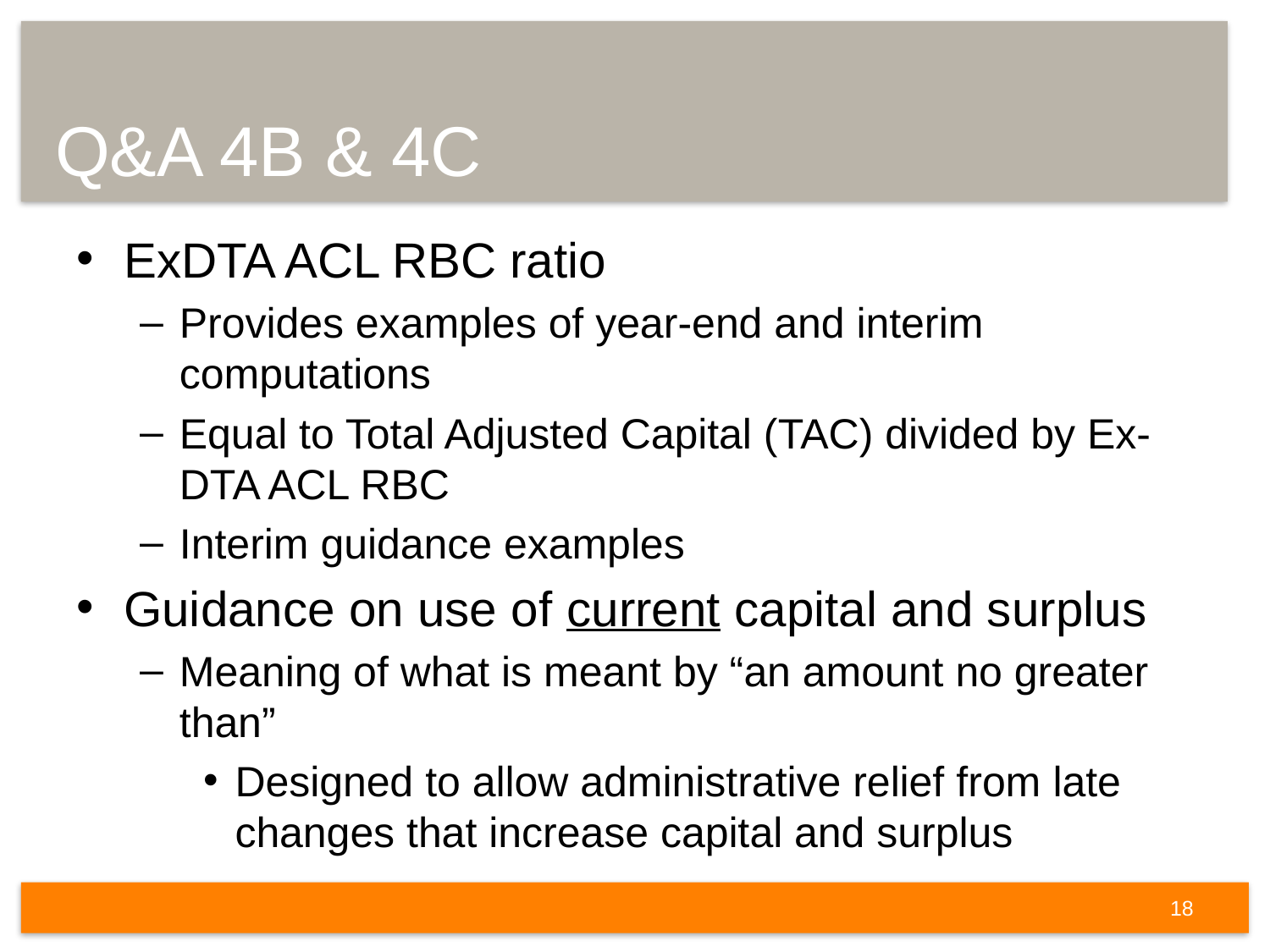

# Q&A 4b & 4c
ExDTA ACL RBC ratio
Provides examples of year-end and interim computations
Equal to Total Adjusted Capital (TAC) divided by Ex-DTA ACL RBC
Interim guidance examples
Guidance on use of current capital and surplus
Meaning of what is meant by “an amount no greater than”
Designed to allow administrative relief from late changes that increase capital and surplus
18